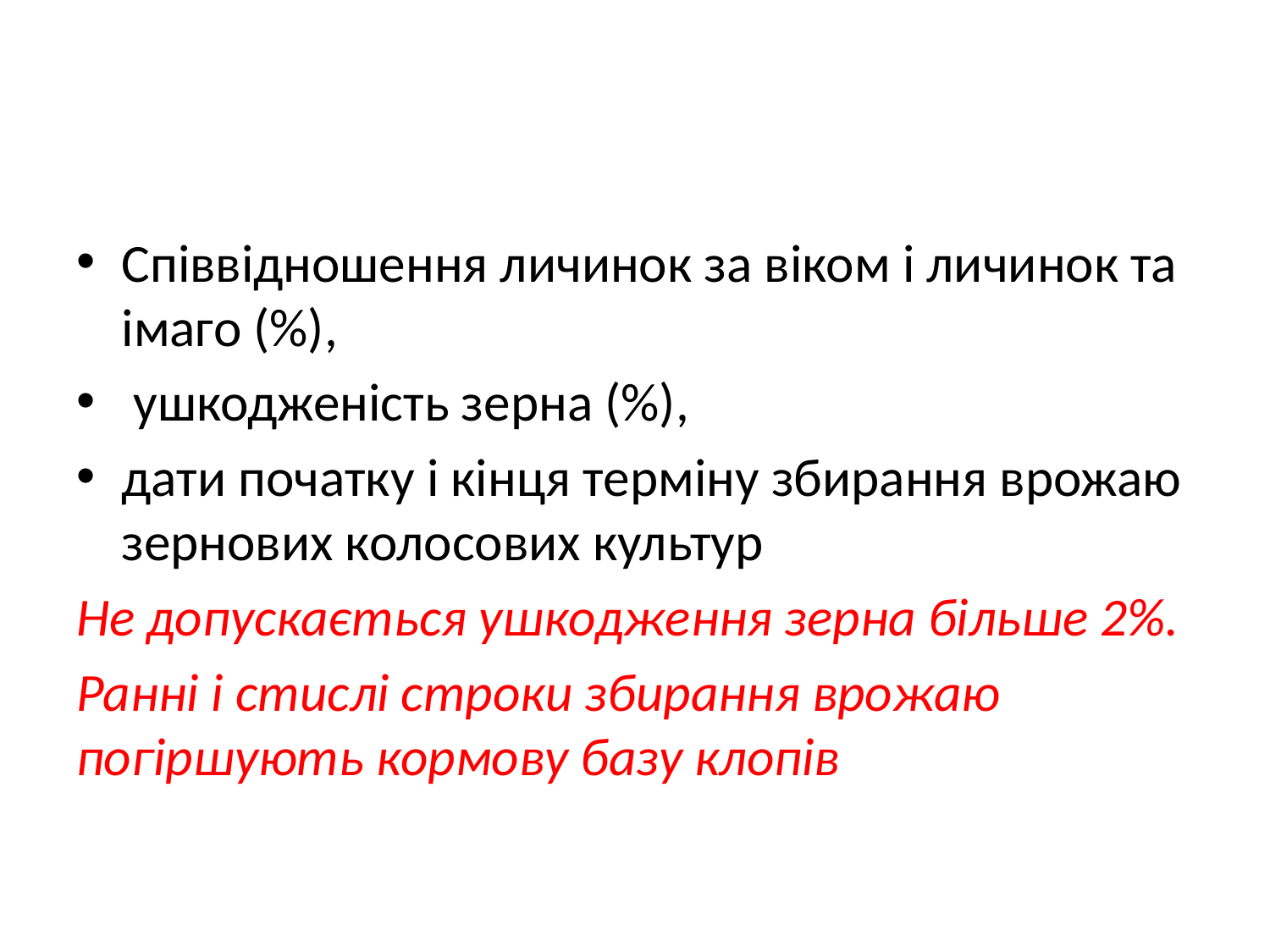

#
Співвідношення личинок за віком і личинок та імаго (%),
 ушкодженість зерна (%),
дати початку і кінця терміну збирання врожаю зернових колосових культур
Не допускається ушкодження зерна більше 2%.
Ранні і стислі строки збирання врожаю погіршують кормову базу клопів